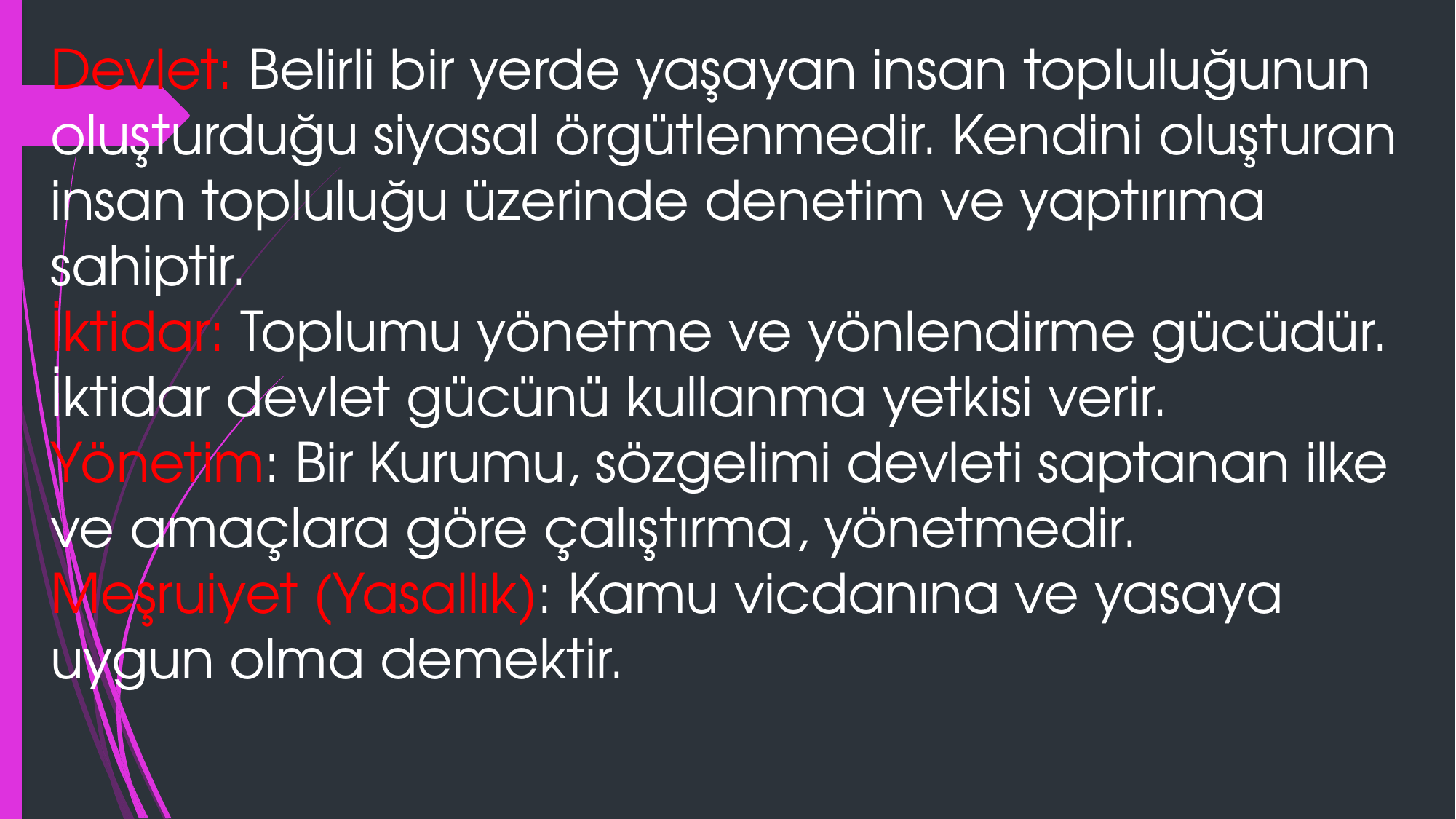

# Devlet: Belirli bir yerde yaşayan insan topluluğunun oluşturduğu siyasal örgütlenmedir. Kendini oluşturan insan topluluğu üzerinde denetim ve yaptırıma sahiptir. İktidar: Toplumu yönetme ve yönlendirme gücüdür. İktidar devlet gücünü kullanma yetkisi verir. Yönetim: Bir Kurumu, sözgelimi devleti saptanan ilke ve amaçlara göre çalıştırma, yönetmedir. Meşruiyet (Yasallık): Kamu vicdanına ve yasaya uygun olma demektir.